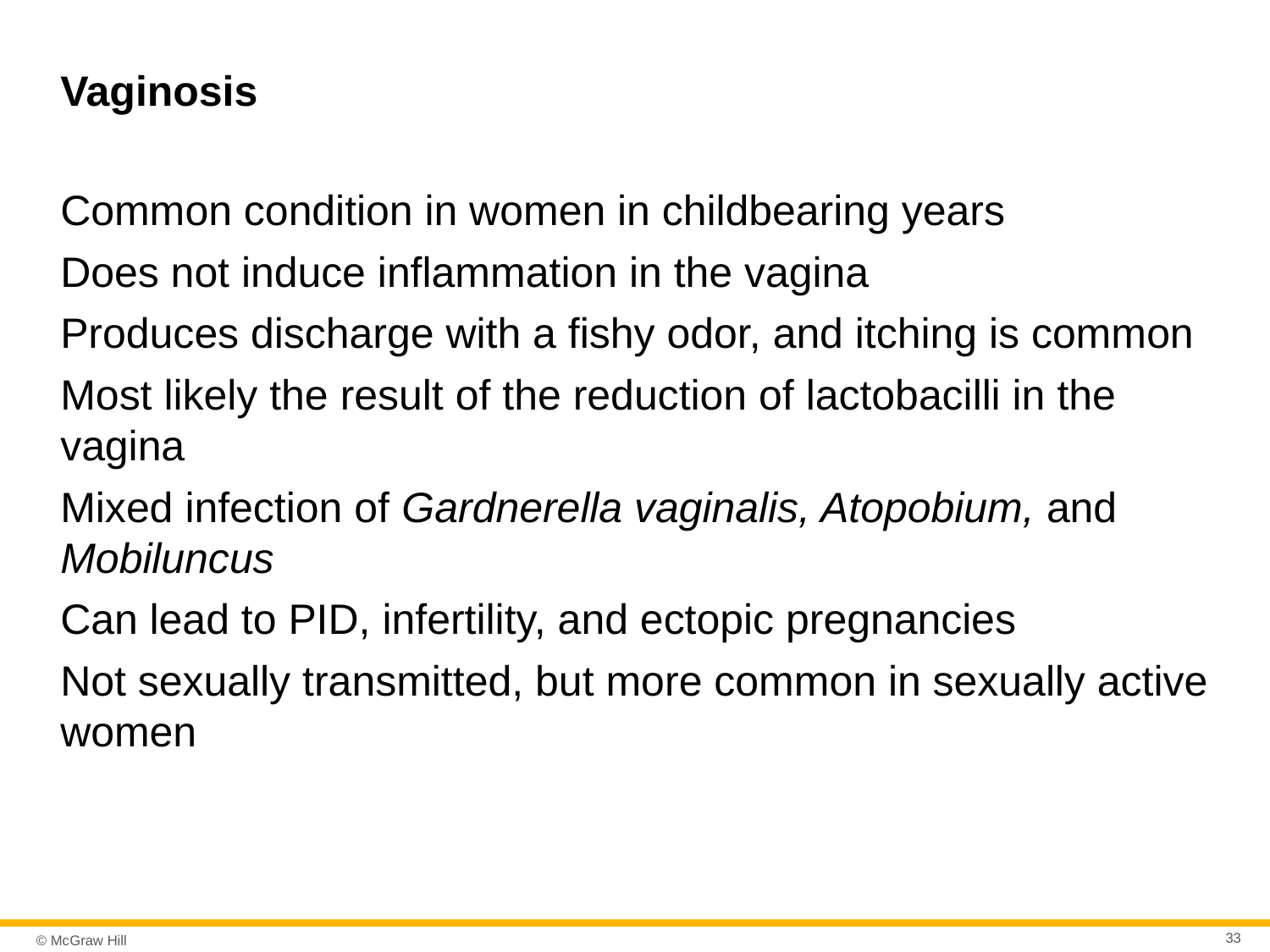

# Vaginosis
Common condition in women in childbearing years
Does not induce inflammation in the vagina
Produces discharge with a fishy odor, and itching is common
Most likely the result of the reduction of lactobacilli in the vagina
Mixed infection of Gardnerella vaginalis, Atopobium, and Mobiluncus
Can lead to PID, infertility, and ectopic pregnancies
Not sexually transmitted, but more common in sexually active women